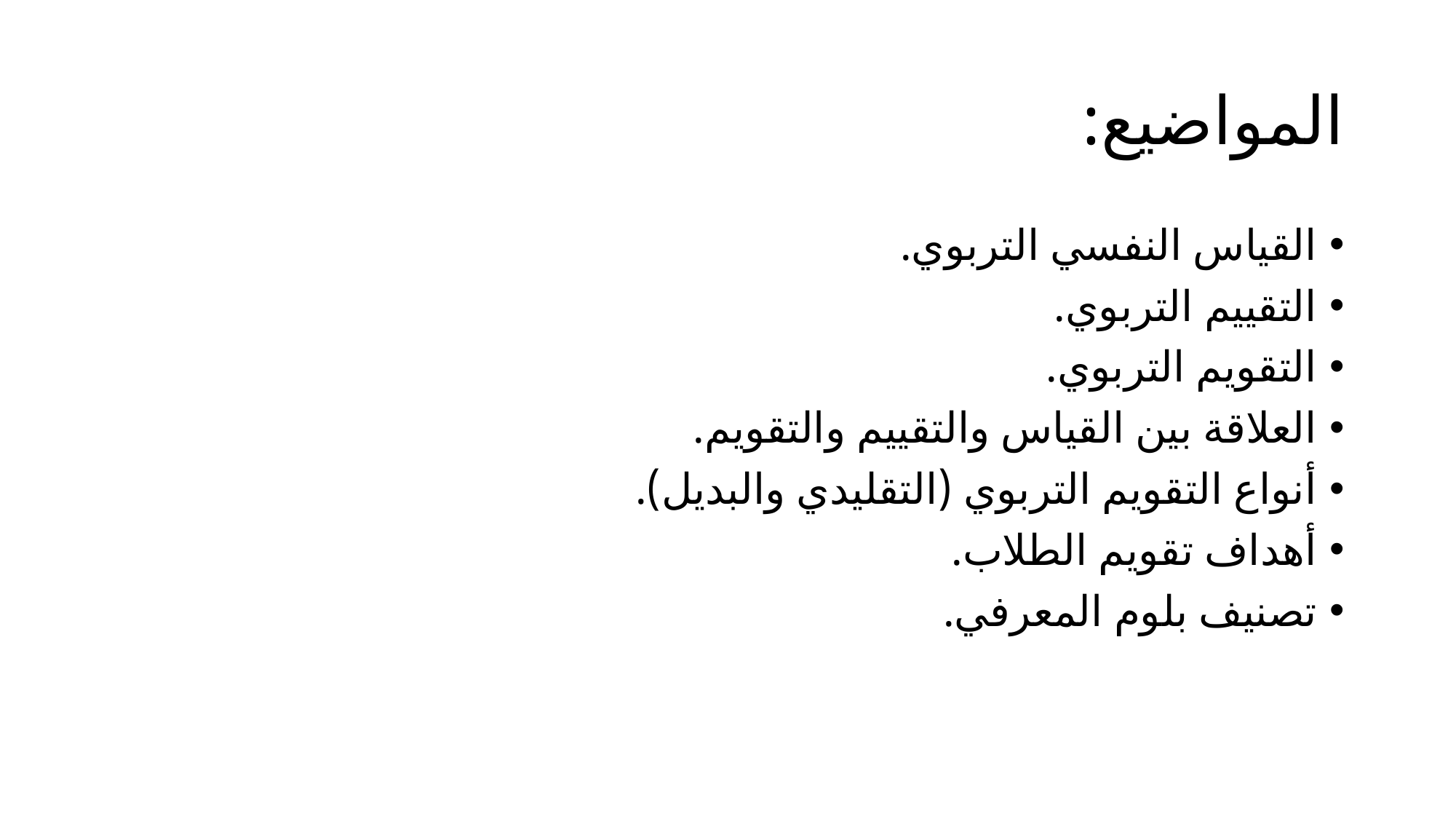

# المواضيع:
القياس النفسي التربوي.
التقييم التربوي.
التقويم التربوي.
العلاقة بين القياس والتقييم والتقويم.
أنواع التقويم التربوي (التقليدي والبديل).
أهداف تقويم الطلاب.
تصنيف بلوم المعرفي.